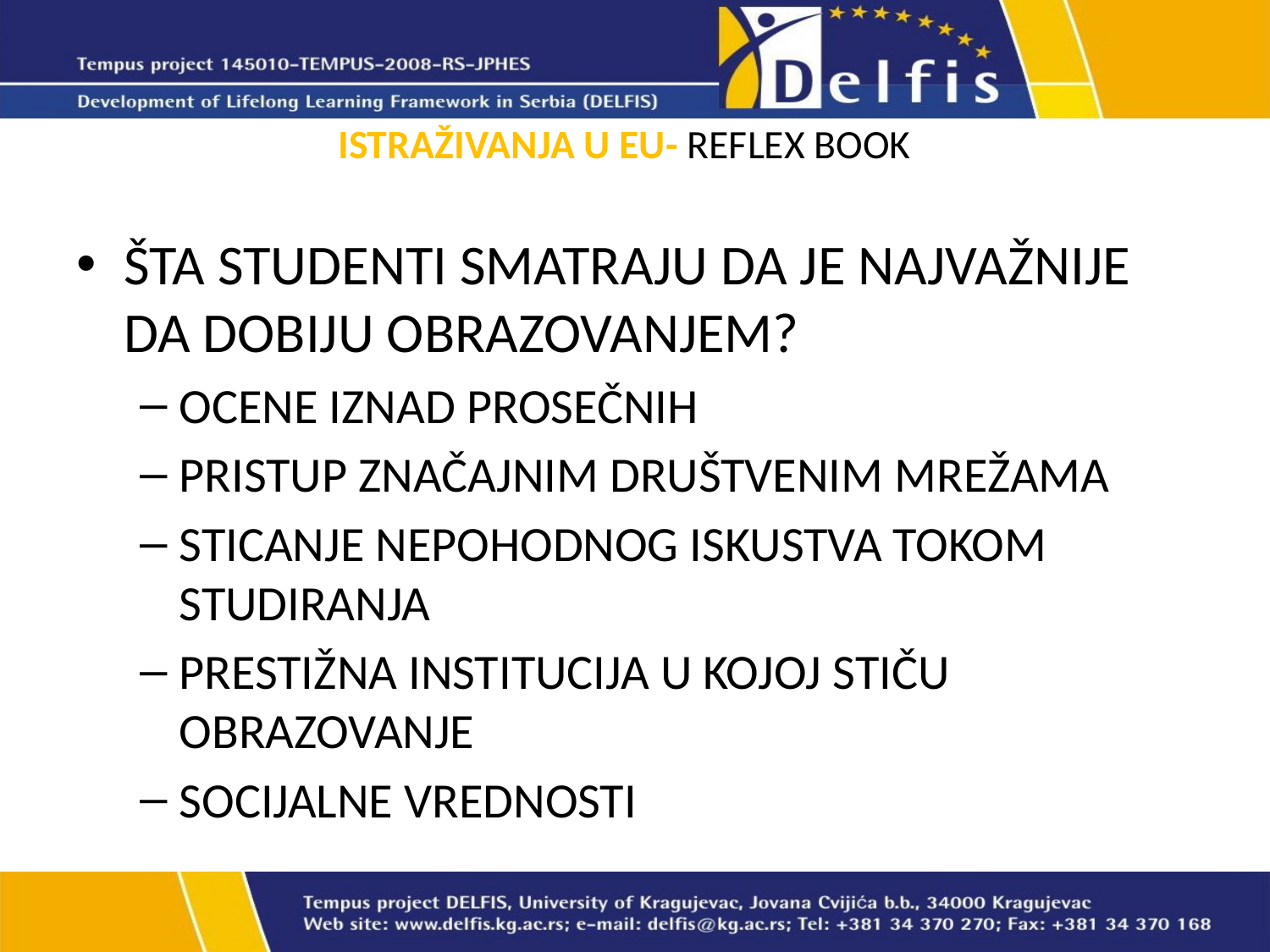

# ISTRAŽIVANJA U EU- REFLEX BOOK
ŠTA STUDENTI SMATRAJU DA JE NAJVAŽNIJE DA DOBIJU OBRAZOVANJEM?
OCENE IZNAD PROSEČNIH
PRISTUP ZNAČAJNIM DRUŠTVENIM MREŽAMA
STICANJE NEPOHODNOG ISKUSTVA TOKOM STUDIRANJA
PRESTIŽNA INSTITUCIJA U KOJOJ STIČU OBRAZOVANJE
SOCIJALNE VREDNOSTI